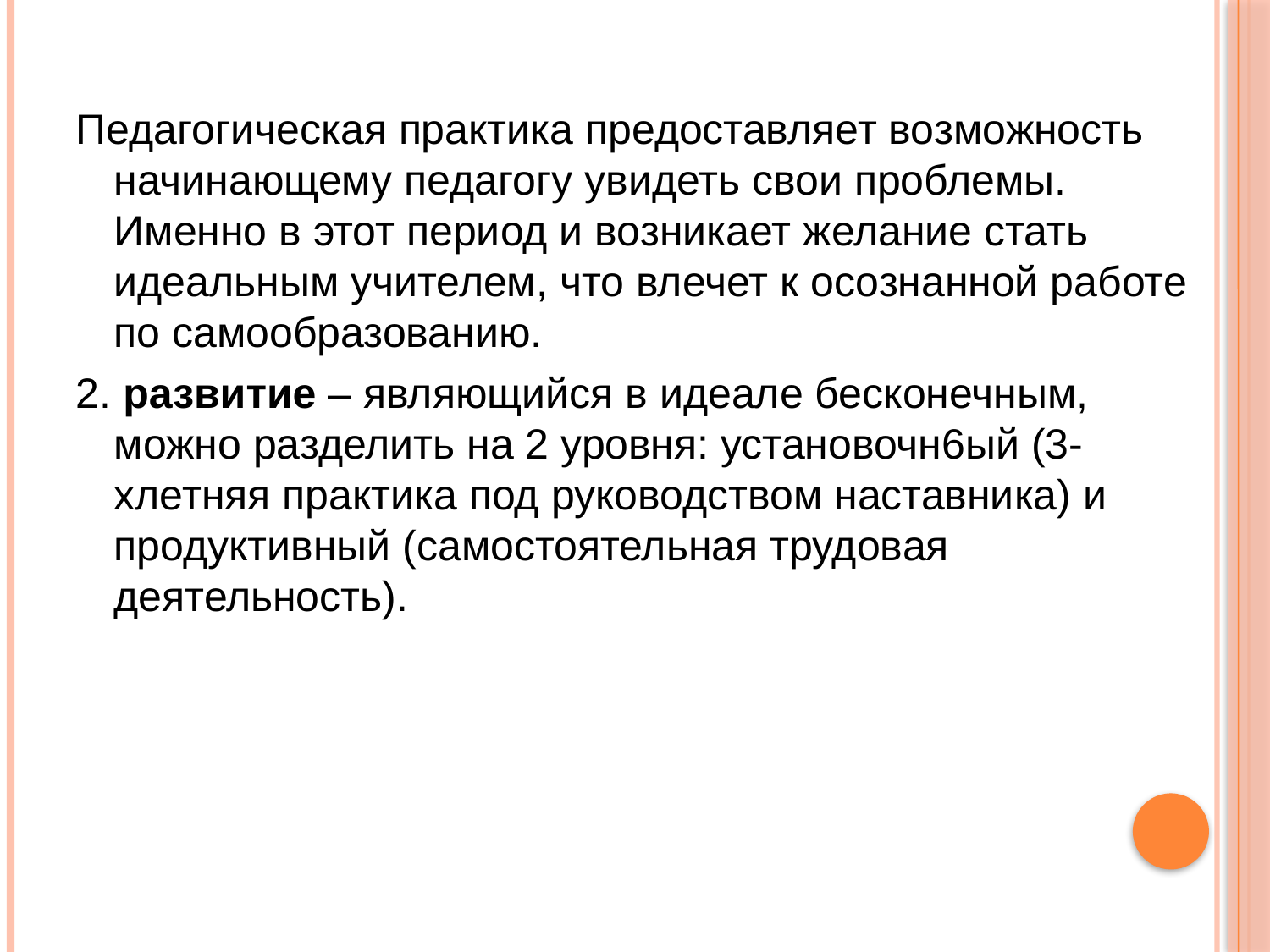

Педагогическая практика предоставляет возможность начинающему педагогу увидеть свои проблемы. Именно в этот период и возникает желание стать идеальным учителем, что влечет к осознанной работе по самообразованию.
2. развитие – являющийся в идеале бесконечным, можно разделить на 2 уровня: установочн6ый (3-хлетняя практика под руководством наставника) и продуктивный (самостоятельная трудовая деятельность).